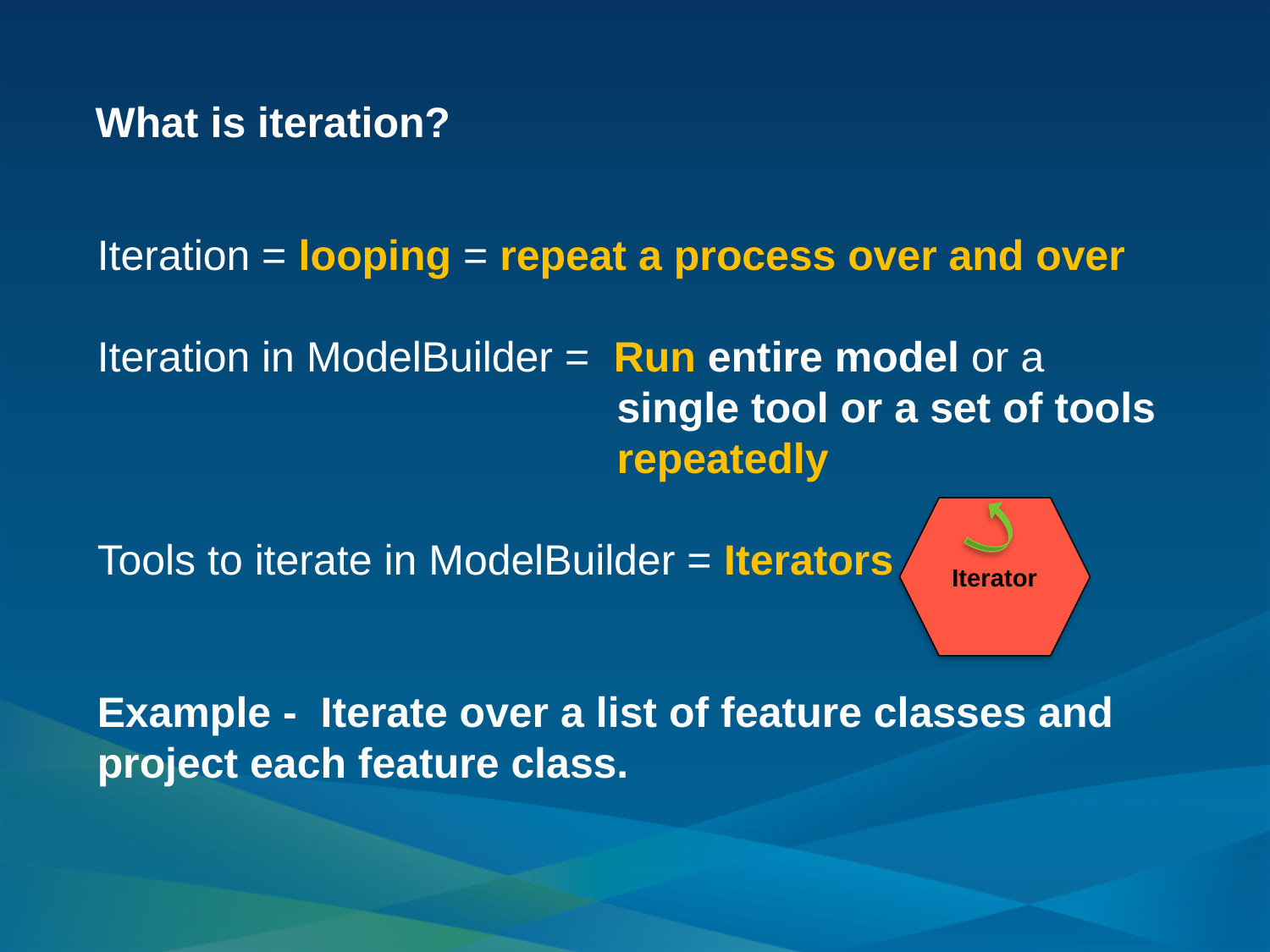

# What is iteration?
Iteration = looping = repeat a process over and over

Iteration in ModelBuilder =  Run entire model or a 					 single tool or a set of tools				 repeatedly

Tools to iterate in ModelBuilder = Iterators

Example -  Iterate over a list of feature classes and project each feature class.

Iterator